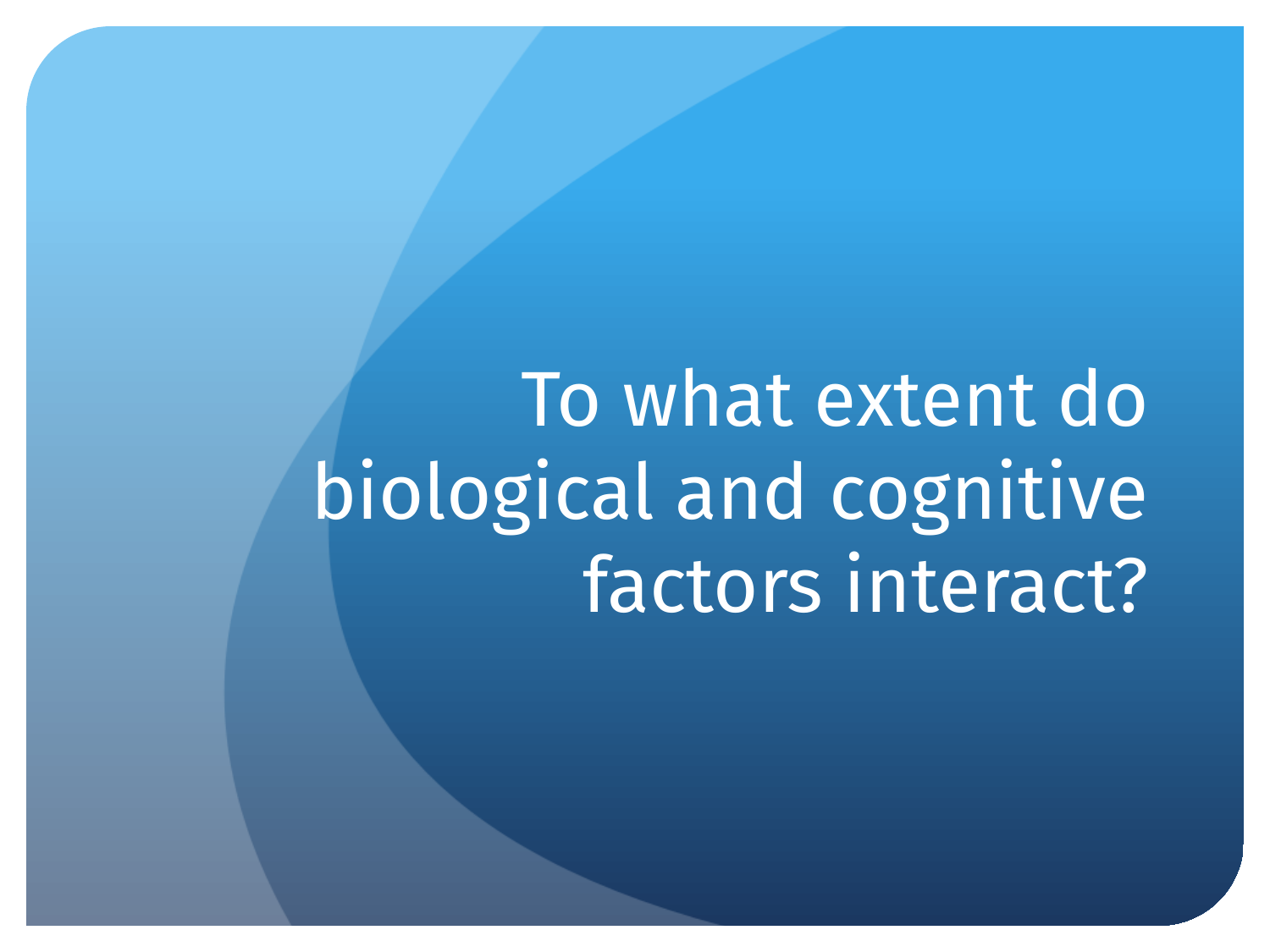

# To what extent do biological and cognitive factors interact?